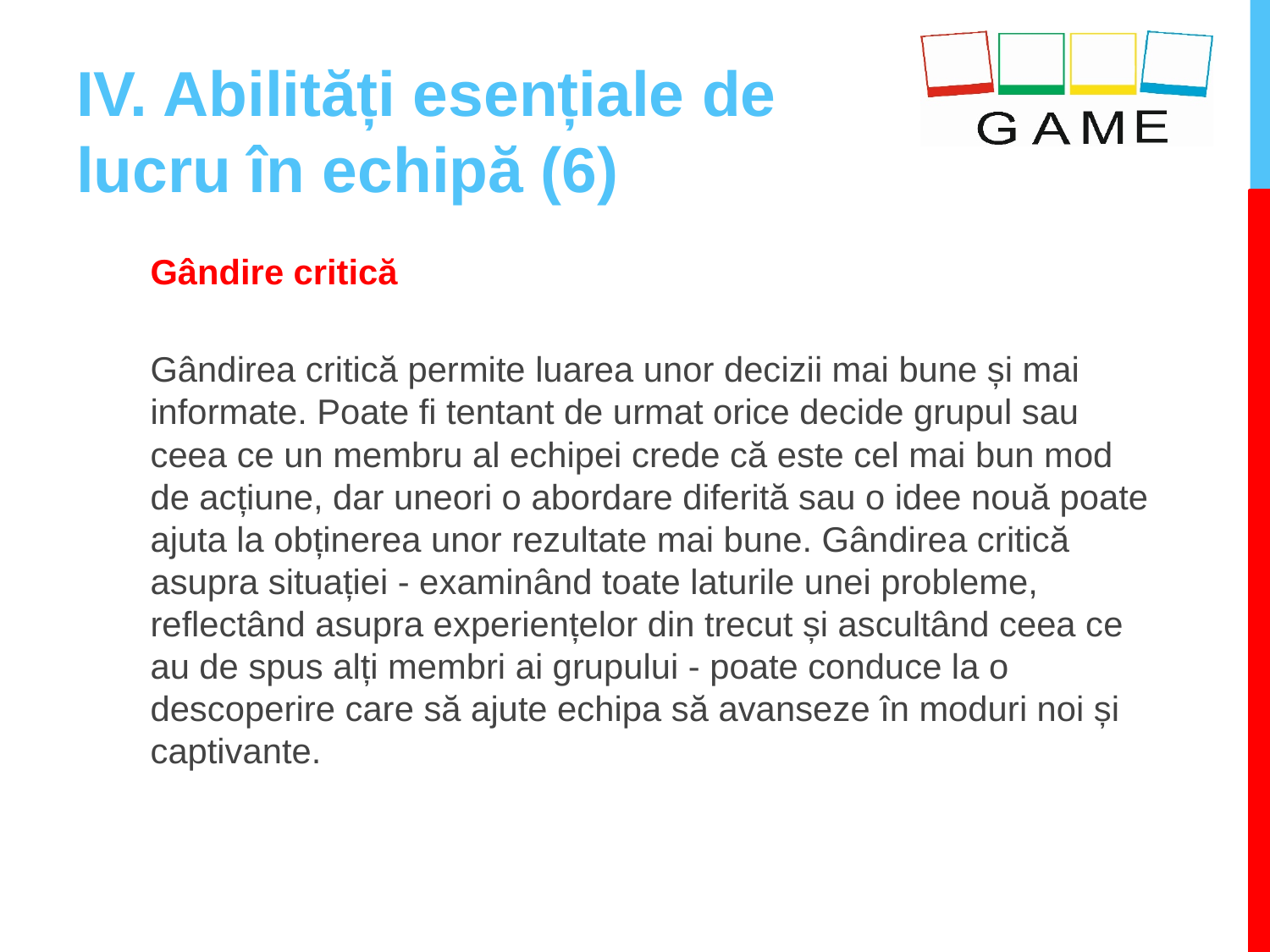

# IV. Abilități esențiale de lucru în echipă (6)
Gândire critică

Gândirea critică permite luarea unor decizii mai bune și mai informate. Poate fi tentant de urmat orice decide grupul sau ceea ce un membru al echipei crede că este cel mai bun mod de acțiune, dar uneori o abordare diferită sau o idee nouă poate ajuta la obținerea unor rezultate mai bune. Gândirea critică asupra situației - examinând toate laturile unei probleme, reflectând asupra experiențelor din trecut și ascultând ceea ce au de spus alți membri ai grupului - poate conduce la o descoperire care să ajute echipa să avanseze în moduri noi și captivante.